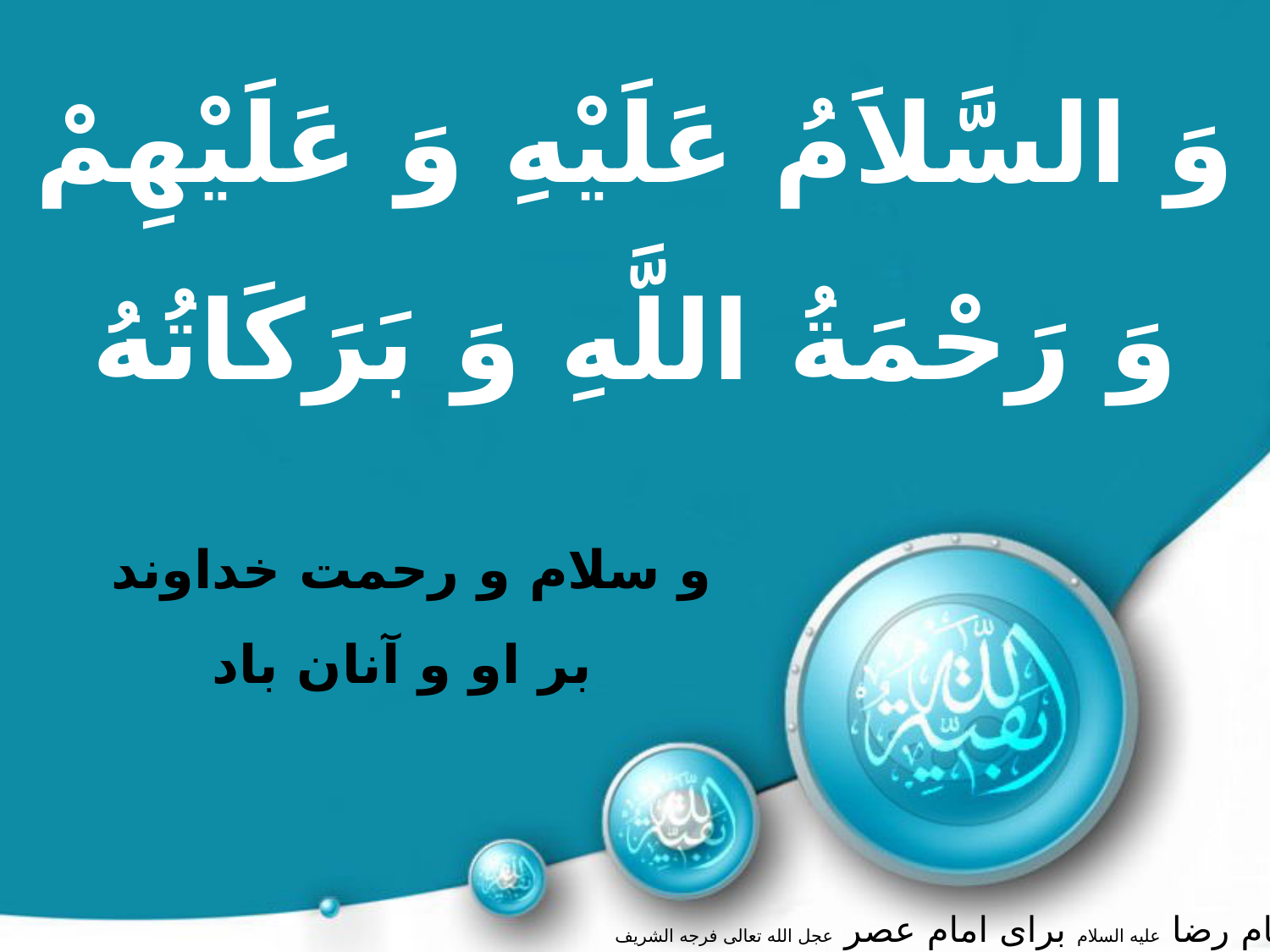

وَ السَّلاَمُ عَلَيْهِ وَ عَلَيْهِمْ
وَ رَحْمَةُ اللَّهِ وَ بَرَكَاتُهُ‏
و سلام و رحمت خداوند
بر او و آنان باد